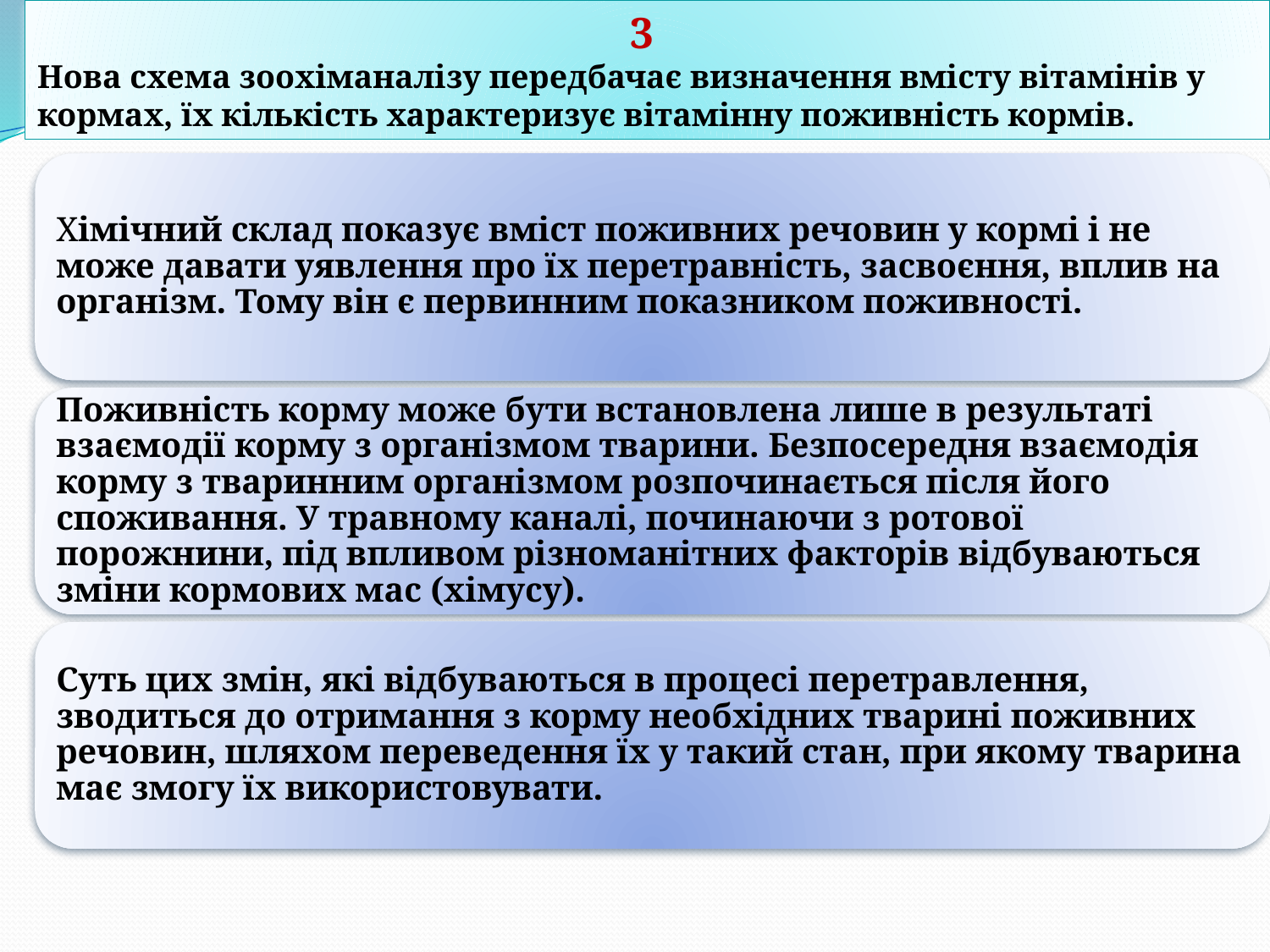

3
Нова схема зоохіманалізу передбачає визначення вмісту вітамінів у кормах, їх кількість характеризує вітамінну поживність кормів.
Хімічний склад показує вміст поживних речовин у кормі і не може давати уявлення про їх перетравність, засвоєння, вплив на організм. Тому він є первинним показником поживності.
Поживність корму може бути встановлена лише в результаті взаємодії корму з організмом тварини. Безпосередня взаємодія корму з тваринним організмом розпочинається після його споживання. У травному каналі, починаючи з ротової порожнини, під впливом різноманітних факторів відбуваються зміни кормових мас (хімусу).
Суть цих змін, які відбуваються в процесі перетравлення, зводиться до отримання з корму необхідних тварині поживних речовин, шляхом переведення їх у такий стан, при якому тварина має змогу їх використовувати.